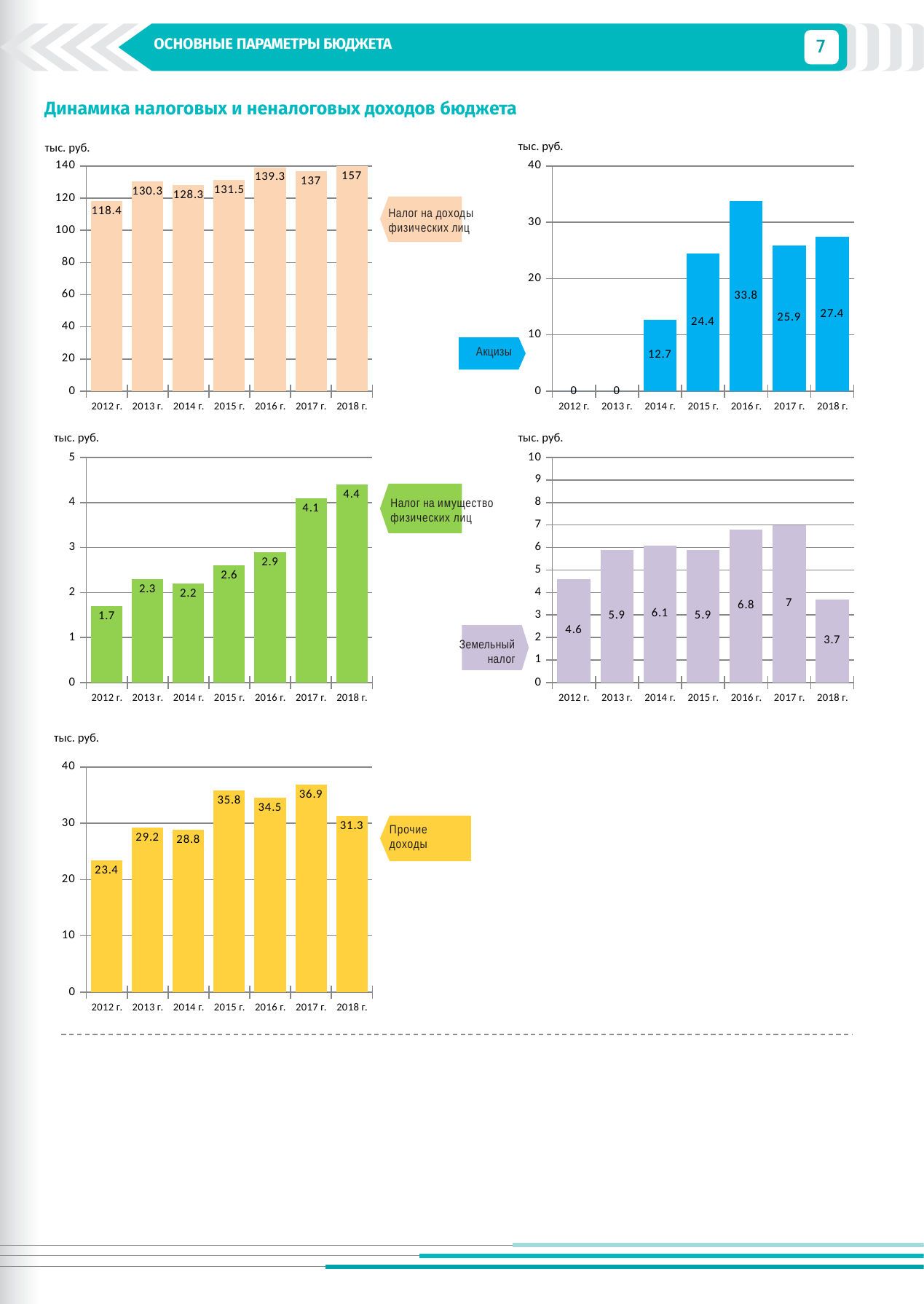

7

ОСНОВНЫЕ ПАРАМЕТРЫ БЮДЖЕТА

ОСНОВНЫЕ ПАРАМЕТРЫ БЮДЖЕТА
Динамика налоговых и неналоговых доходов бюджета
тыс. руб.

### Chart

| Category | Ряд 1 |
|---|---|
| 2012 г. | 0.0 |
| 2013 г. | 0.0 |
| 2014 г. | 12.7 |
| 2015 г. | 24.4 |
| 2016 г. | 33.800000000000004 |
| 2017 г. | 25.9 |
| 2018 г. | 27.4 |
тыс. руб.

### Chart

| Category | Ряд 1 |
|---|---|
| 2012 г. | 118.4 |
| 2013 г. | 130.3 |
| 2014 г. | 128.3 |
| 2015 г. | 131.5 |
| 2016 г. | 139.3 |
| 2017 г. | 137.0 |
| 2018 г. | 157.0 |
Налог на доходы
физических лиц

Акцизы
тыс. руб.

### Chart

| Category | Ряд 1 |
|---|---|
| 2012 г. | 1.7 |
| 2013 г. | 2.3 |
| 2014 г. | 2.2 |
| 2015 г. | 2.6 |
| 2016 г. | 2.9 |
| 2017 г. | 4.1 |
| 2018 г. | 4.4 |
тыс. руб.

### Chart

| Category | Ряд 1 |
|---|---|
| 2012 г. | 4.6 |
| 2013 г. | 5.9 |
| 2014 г. | 6.1 |
| 2015 г. | 5.9 |
| 2016 г. | 6.8 |
| 2017 г. | 7.0 |
| 2018 г. | 3.7 |
Налог на имущество физических лиц

Земельный налог
тыс. руб.

### Chart

| Category | Ряд 1 |
|---|---|
| 2012 г. | 23.4 |
| 2013 г. | 29.2 |
| 2014 г. | 28.8 |
| 2015 г. | 35.800000000000004 |
| 2016 г. | 34.5 |
| 2017 г. | 36.9 |
| 2018 г. | 31.3 |
Прочие
доходы